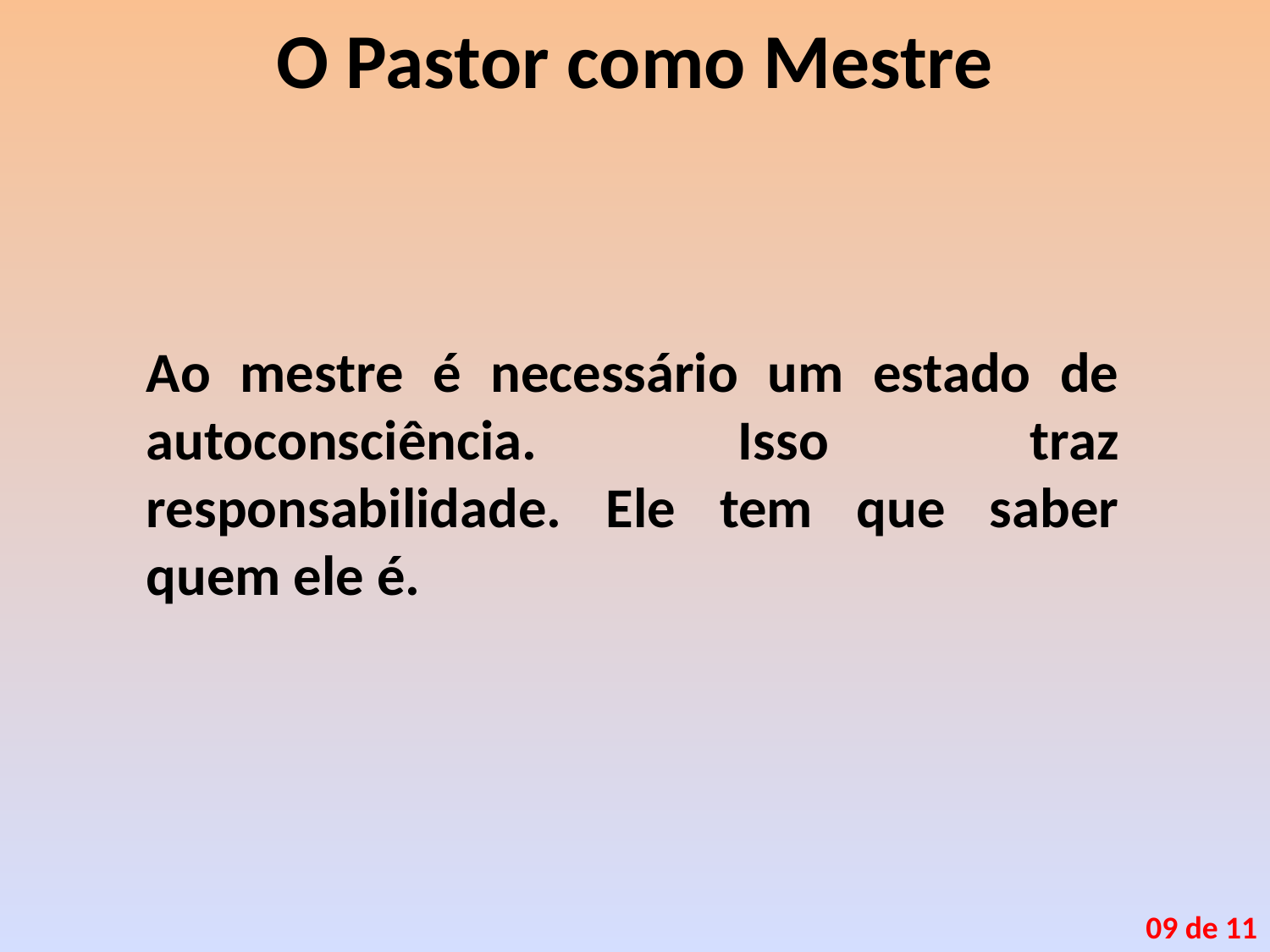

# O Pastor como Mestre
Ao mestre é necessário um estado de autoconsciência. Isso traz responsabilidade. Ele tem que saber quem ele é.
09 de 11